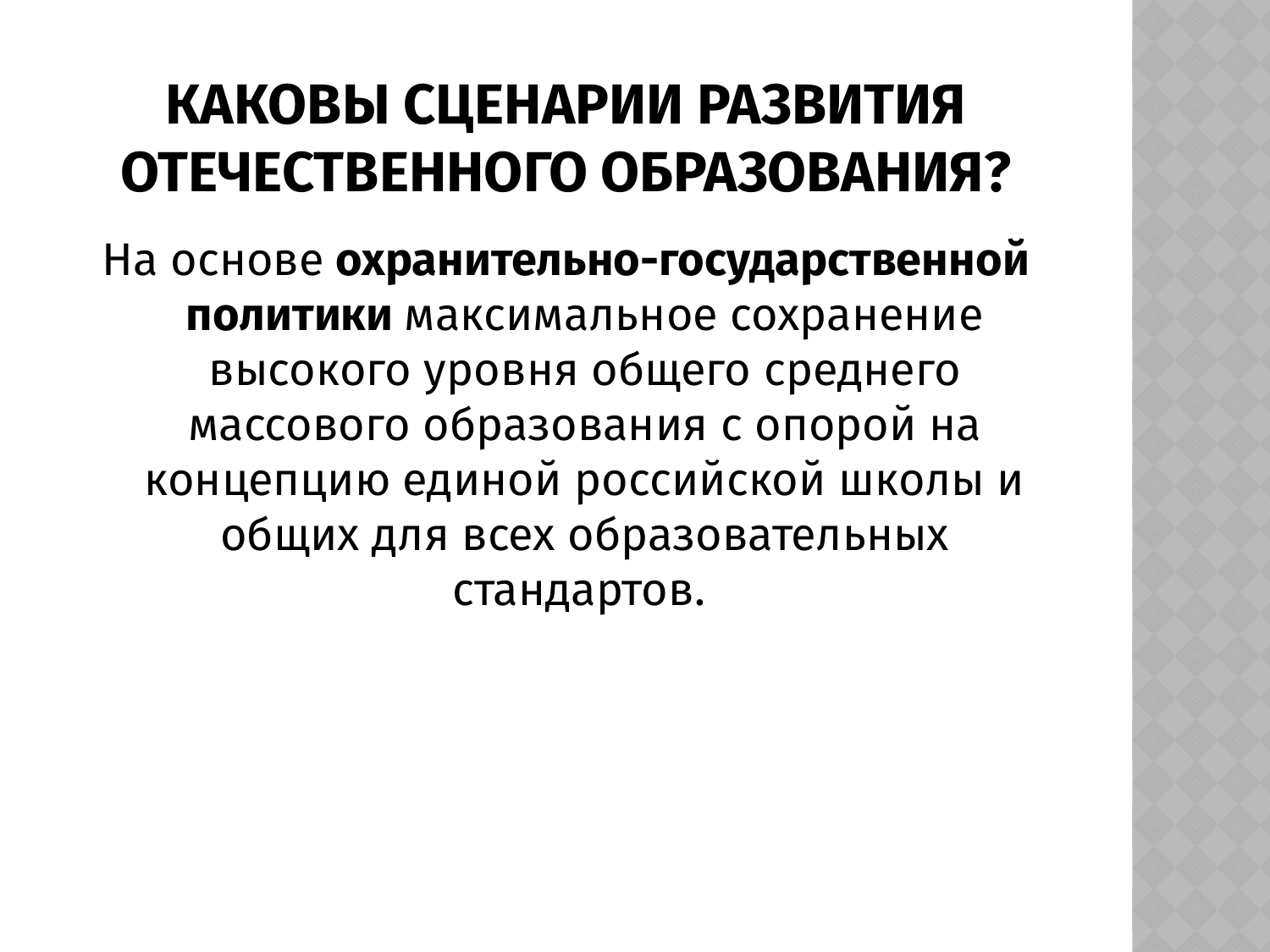

# Каковы сценарии развития отечественного образования?
На основе охранительно-государственной политики максимальное сохранение высокого уровня общего среднего массового образования с опорой на концепцию единой российской школы и общих для всех образовательных стандартов.
38